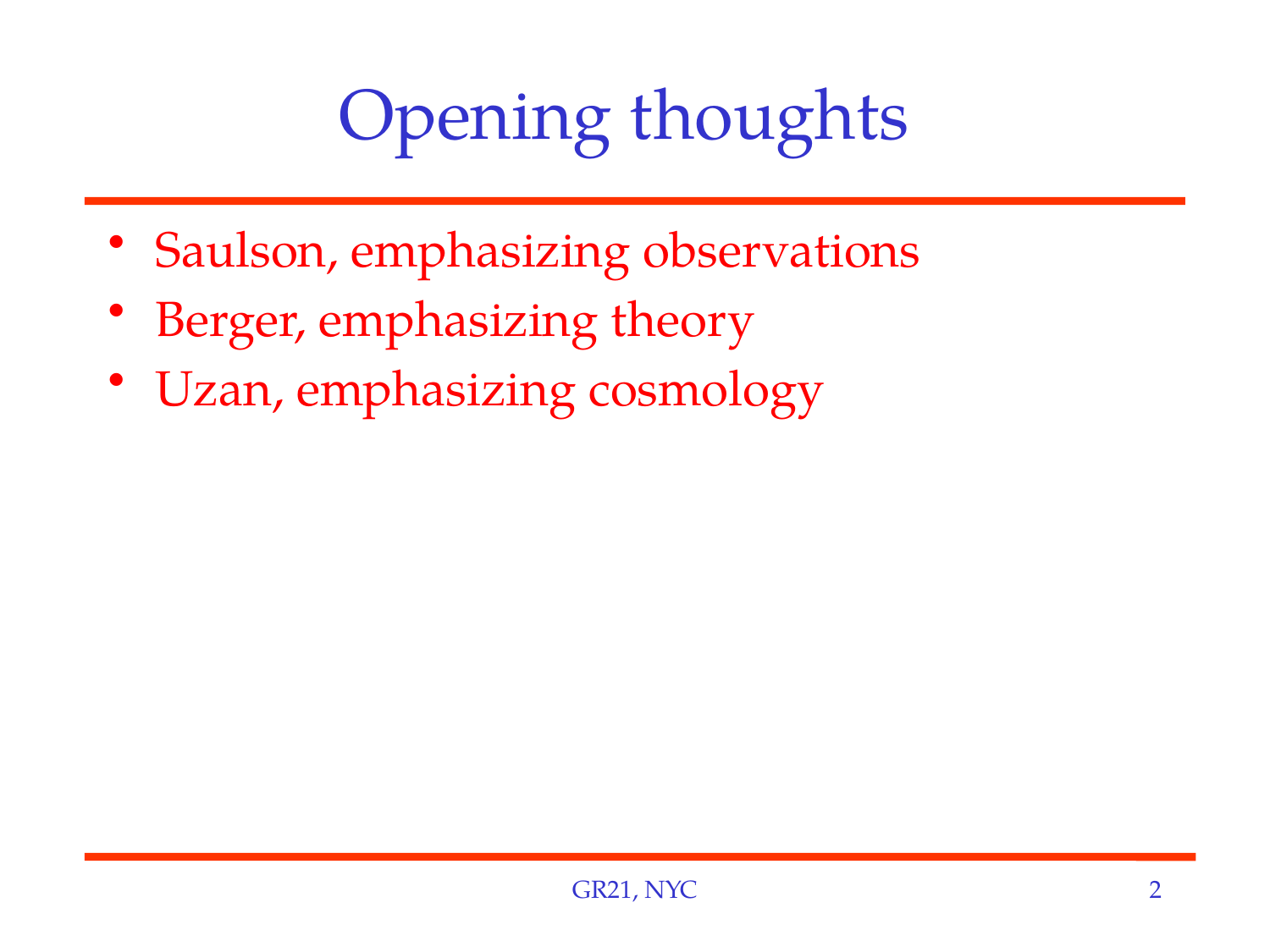

# Opening thoughts
Saulson, emphasizing observations
Berger, emphasizing theory
Uzan, emphasizing cosmology

GR21, NYC
2